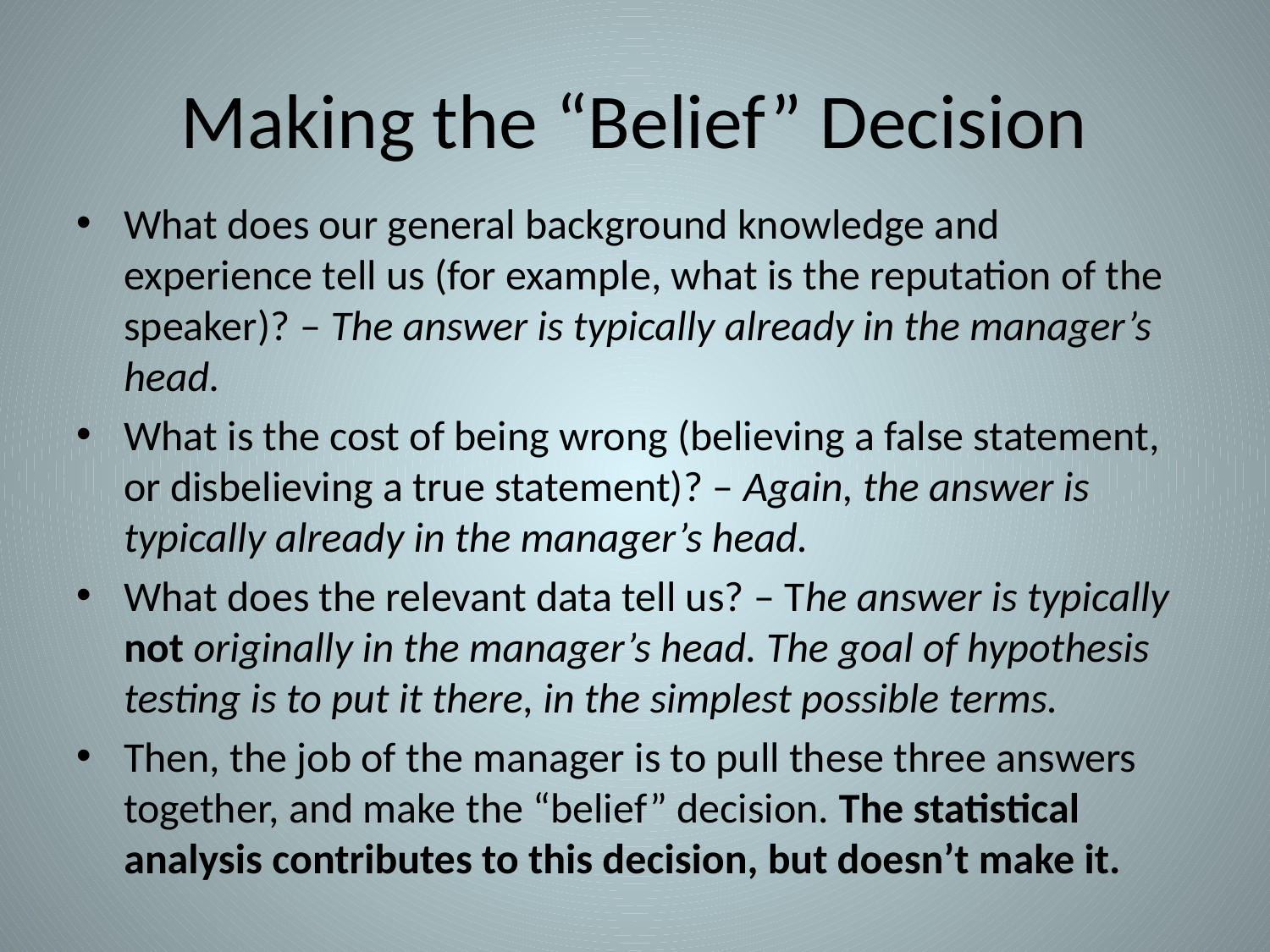

# Making the “Belief” Decision
What does our general background knowledge and experience tell us (for example, what is the reputation of the speaker)? – The answer is typically already in the manager’s head.
What is the cost of being wrong (believing a false statement, or disbelieving a true statement)? – Again, the answer is typically already in the manager’s head.
What does the relevant data tell us? – The answer is typically not originally in the manager’s head. The goal of hypothesis testing is to put it there, in the simplest possible terms.
Then, the job of the manager is to pull these three answers together, and make the “belief” decision. The statistical analysis contributes to this decision, but doesn’t make it.